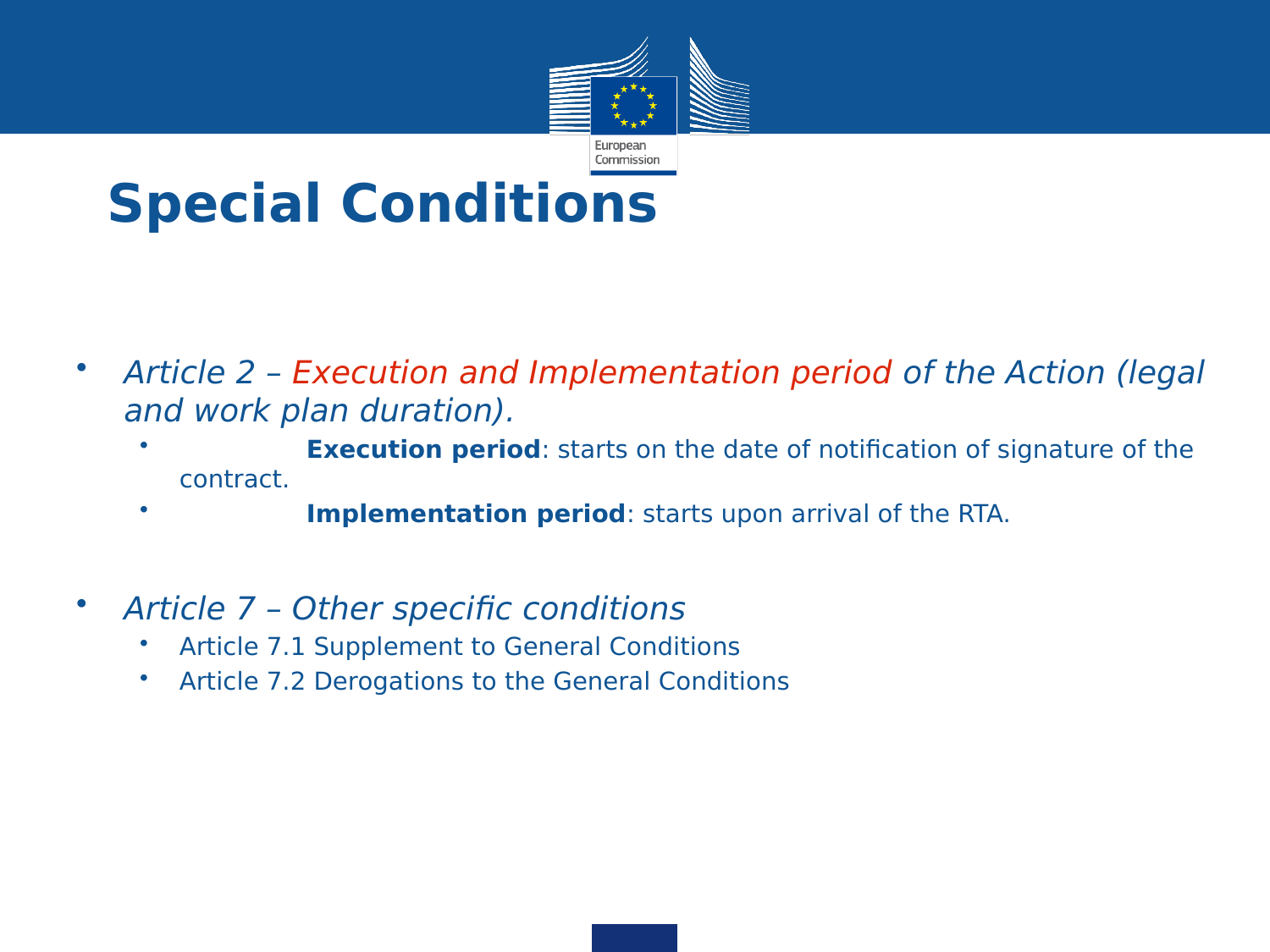

# Special Conditions
Article 2 – Execution and Implementation period of the Action (legal and work plan duration).
	Execution period: starts on the date of notification of signature of the contract.
	Implementation period: starts upon arrival of the RTA.

Article 7 – Other specific conditions
Article 7.1 Supplement to General Conditions
Article 7.2 Derogations to the General Conditions